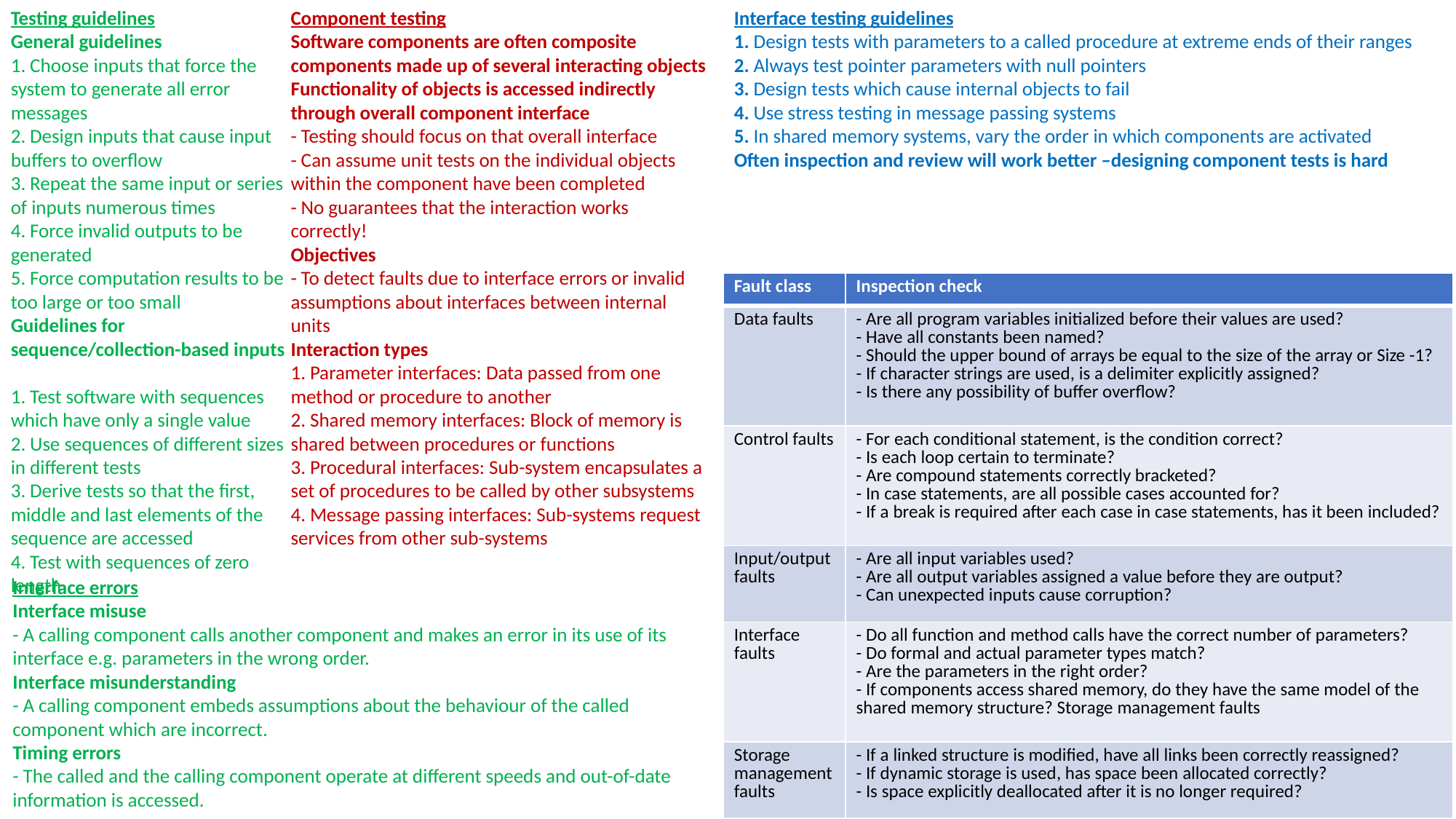

Testing guidelines
General guidelines
1. Choose inputs that force the system to generate all error messages
2. Design inputs that cause input buffers to overflow
3. Repeat the same input or series of inputs numerous times
4. Force invalid outputs to be generated
5. Force computation results to be too large or too small
Guidelines for sequence/collection-based inputs
1. Test software with sequences which have only a single value
2. Use sequences of different sizes in different tests
3. Derive tests so that the first, middle and last elements of the sequence are accessed
4. Test with sequences of zero length
Component testing
Software components are often composite components made up of several interacting objects
Functionality of objects is accessed indirectly through overall component interface
- Testing should focus on that overall interface
- Can assume unit tests on the individual objects within the component have been completed
- No guarantees that the interaction works correctly!
Objectives
- To detect faults due to interface errors or invalid assumptions about interfaces between internal units
Interaction types
1. Parameter interfaces: Data passed from one method or procedure to another
2. Shared memory interfaces: Block of memory is shared between procedures or functions
3. Procedural interfaces: Sub-system encapsulates a set of procedures to be called by other subsystems
4. Message passing interfaces: Sub-systems request services from other sub-systems
Interface testing guidelines
1. Design tests with parameters to a called procedure at extreme ends of their ranges
2. Always test pointer parameters with null pointers
3. Design tests which cause internal objects to fail
4. Use stress testing in message passing systems
5. In shared memory systems, vary the order in which components are activated
Often inspection and review will work better –designing component tests is hard
| Fault class | Inspection check |
| --- | --- |
| Data faults | - Are all program variables initialized before their values are used? - Have all constants been named? - Should the upper bound of arrays be equal to the size of the array or Size -1? - If character strings are used, is a delimiter explicitly assigned? - Is there any possibility of buffer overflow? |
| Control faults | - For each conditional statement, is the condition correct? - Is each loop certain to terminate? - Are compound statements correctly bracketed? - In case statements, are all possible cases accounted for? - If a break is required after each case in case statements, has it been included? |
| Input/output faults | - Are all input variables used? - Are all output variables assigned a value before they are output? - Can unexpected inputs cause corruption? |
| Interface faults | - Do all function and method calls have the correct number of parameters? - Do formal and actual parameter types match? - Are the parameters in the right order? - If components access shared memory, do they have the same model of the shared memory structure? Storage management faults |
| Storage management faults | - If a linked structure is modified, have all links been correctly reassigned? - If dynamic storage is used, has space been allocated correctly? - Is space explicitly deallocated after it is no longer required? |
Interface errors
Interface misuse
- A calling component calls another component and makes an error in its use of its interface e.g. parameters in the wrong order.
Interface misunderstanding
- A calling component embeds assumptions about the behaviour of the called component which are incorrect.
Timing errors
- The called and the calling component operate at different speeds and out-of-date information is accessed.